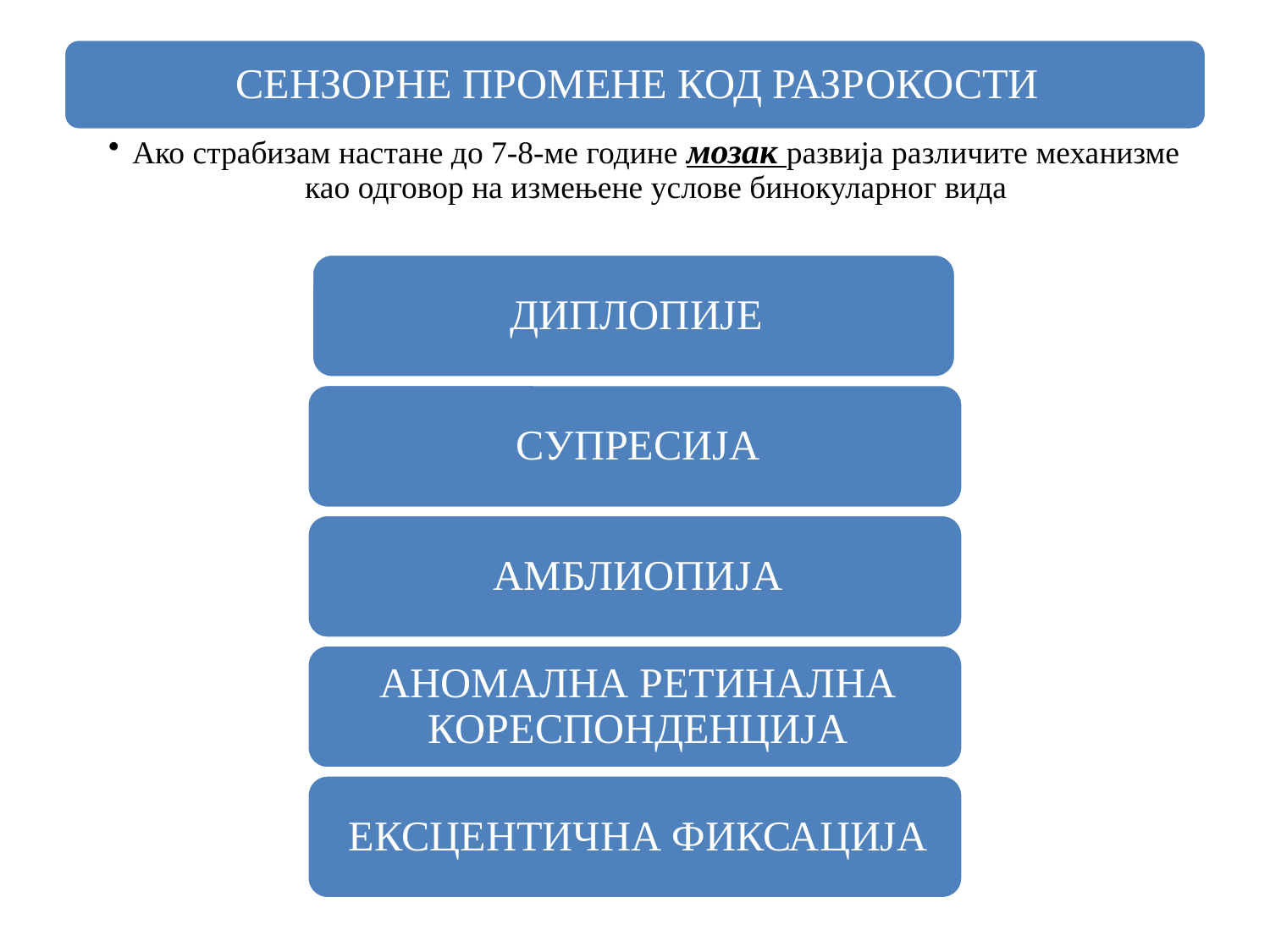

СЕНЗОРНЕ ПРОМЕНЕ КОД РАЗРОКОСТИ
Ако страбизам настане до 7-8-ме године мозак развија различите механизме као одговор на измењене услове бинокуларног вида
ДИПЛОПИЈЕ
СУПРЕСИЈА
АМБЛИОПИЈА
АНОМАЛНА РЕТИНАЛНА КОРЕСПОНДЕНЦИЈА
ЕКСЦЕНТИЧНА ФИКСАЦИЈА